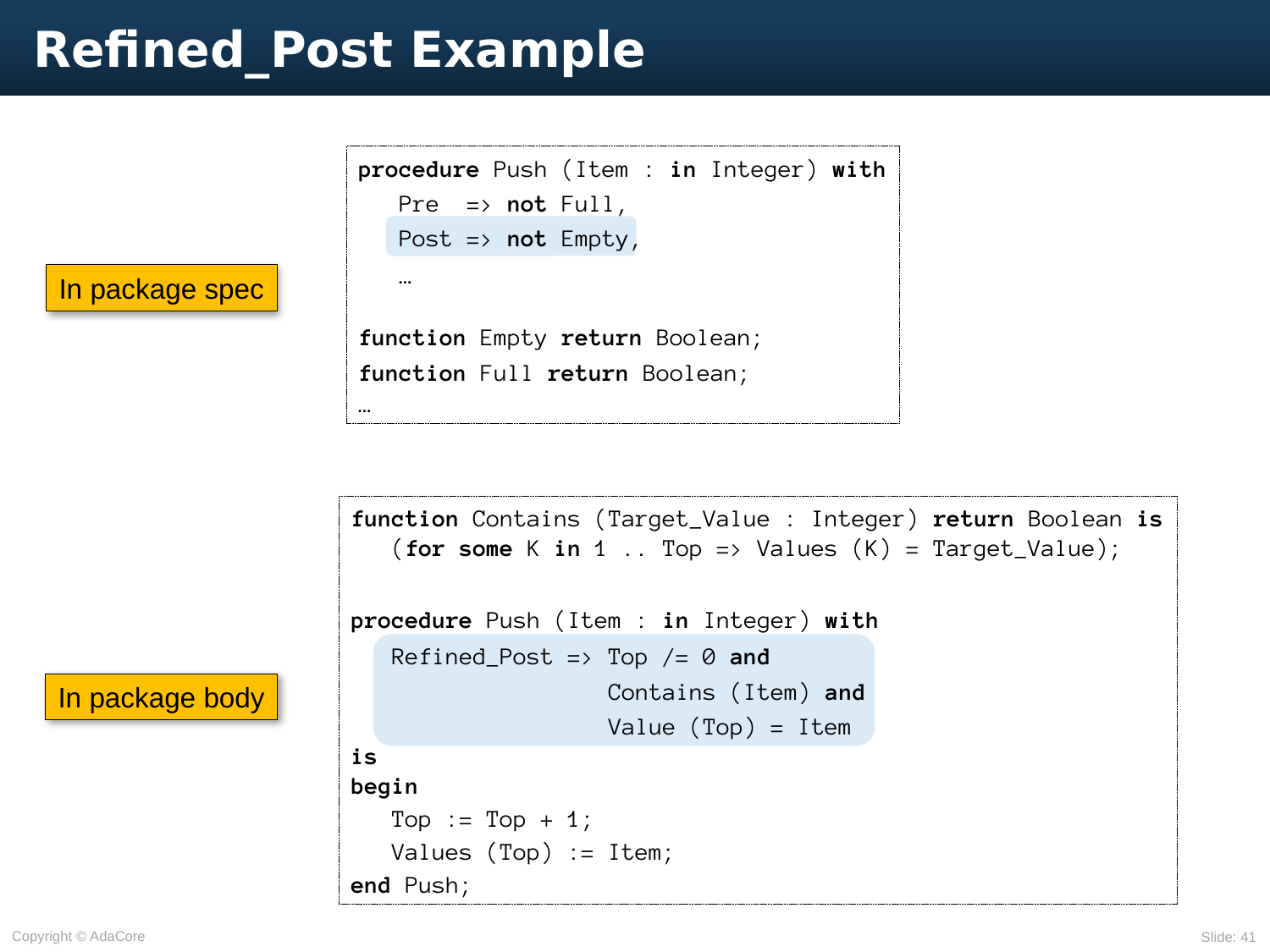

# Refined_Post Example
procedure Push (Item : in Integer) with
   Pre  => not Full,
   Post => not Empty,
   …

function Empty return Boolean;
function Full return Boolean;
…

In package spec
function Contains (Target_Value : Integer) return Boolean is
   (for some K in 1 .. Top => Values (K) = Target_Value);
procedure Push (Item : in Integer) with
   Refined_Post => Top /= 0 and
                   Contains (Item) and
                   Value (Top) = Item
is
begin
   Top := Top + 1;
   Values (Top) := Item;
end Push;

In package body